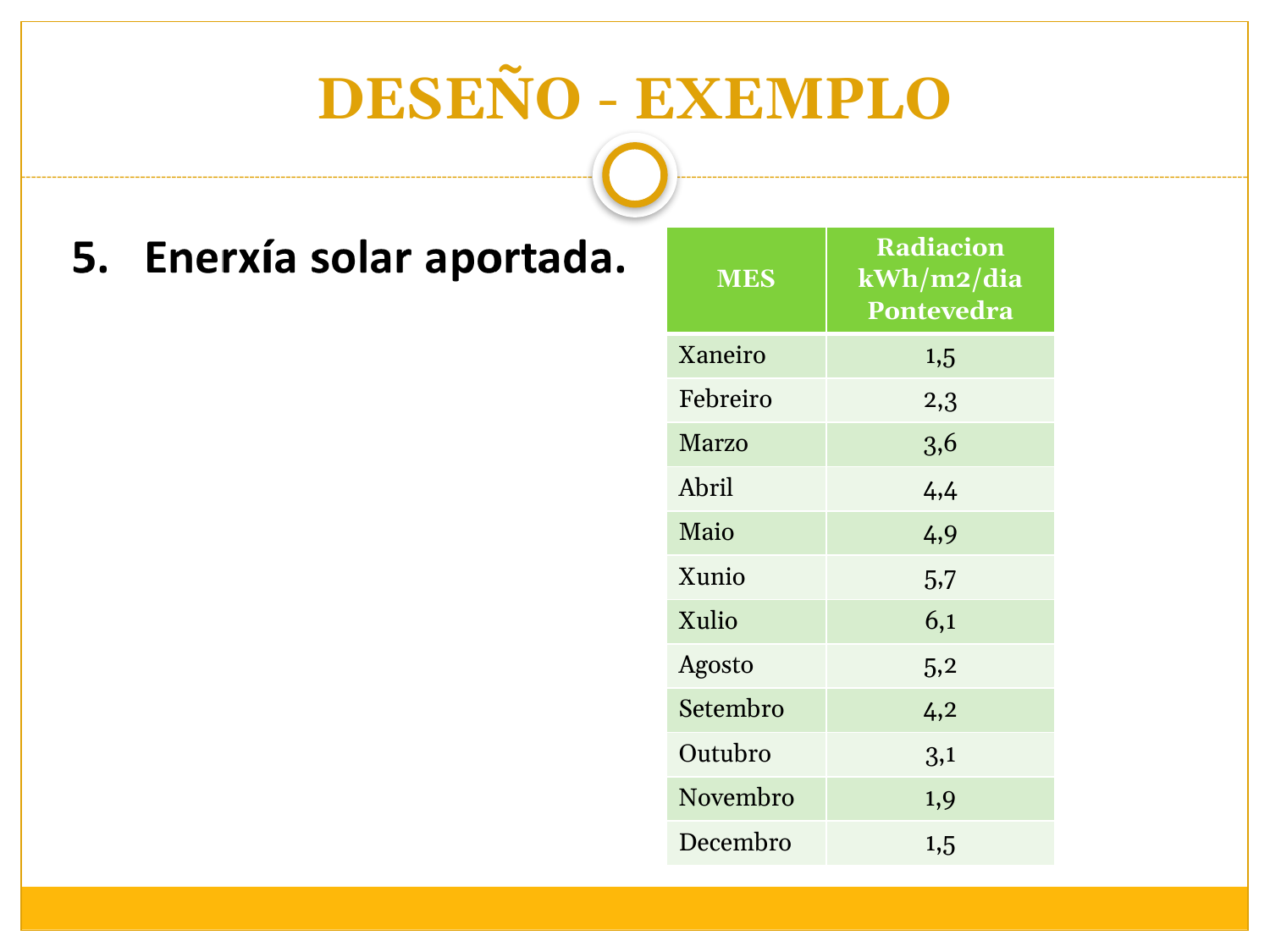

# DESEÑO - EXEMPLO

| MES | Radiacion kWh/m2/dia Pontevedra |
| --- | --- |
| Xaneiro | 1,5 |
| Febreiro | 2,3 |
| Marzo | 3,6 |
| Abril | 4,4 |
| Maio | 4,9 |
| Xunio | 5,7 |
| Xulio | 6,1 |
| Agosto | 5,2 |
| Setembro | 4,2 |
| Outubro | 3,1 |
| Novembro | 1,9 |
| Decembro | 1,5 |